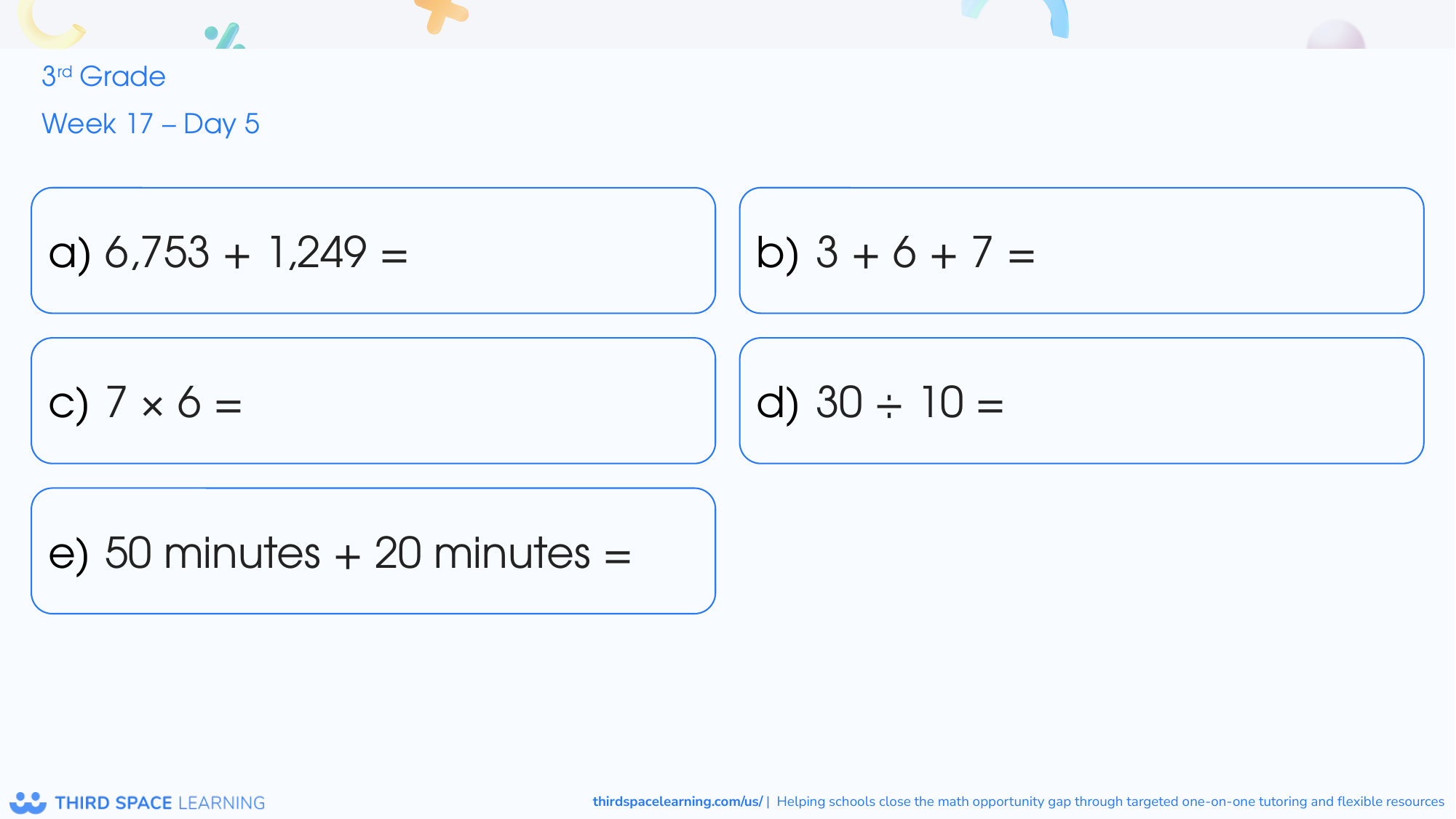

3rd Grade
Week 17 – Day 5
6,753 + 1,249 =
3 + 6 + 7 =
7 × 6 =
30 ÷ 10 =
50 minutes + 20 minutes =